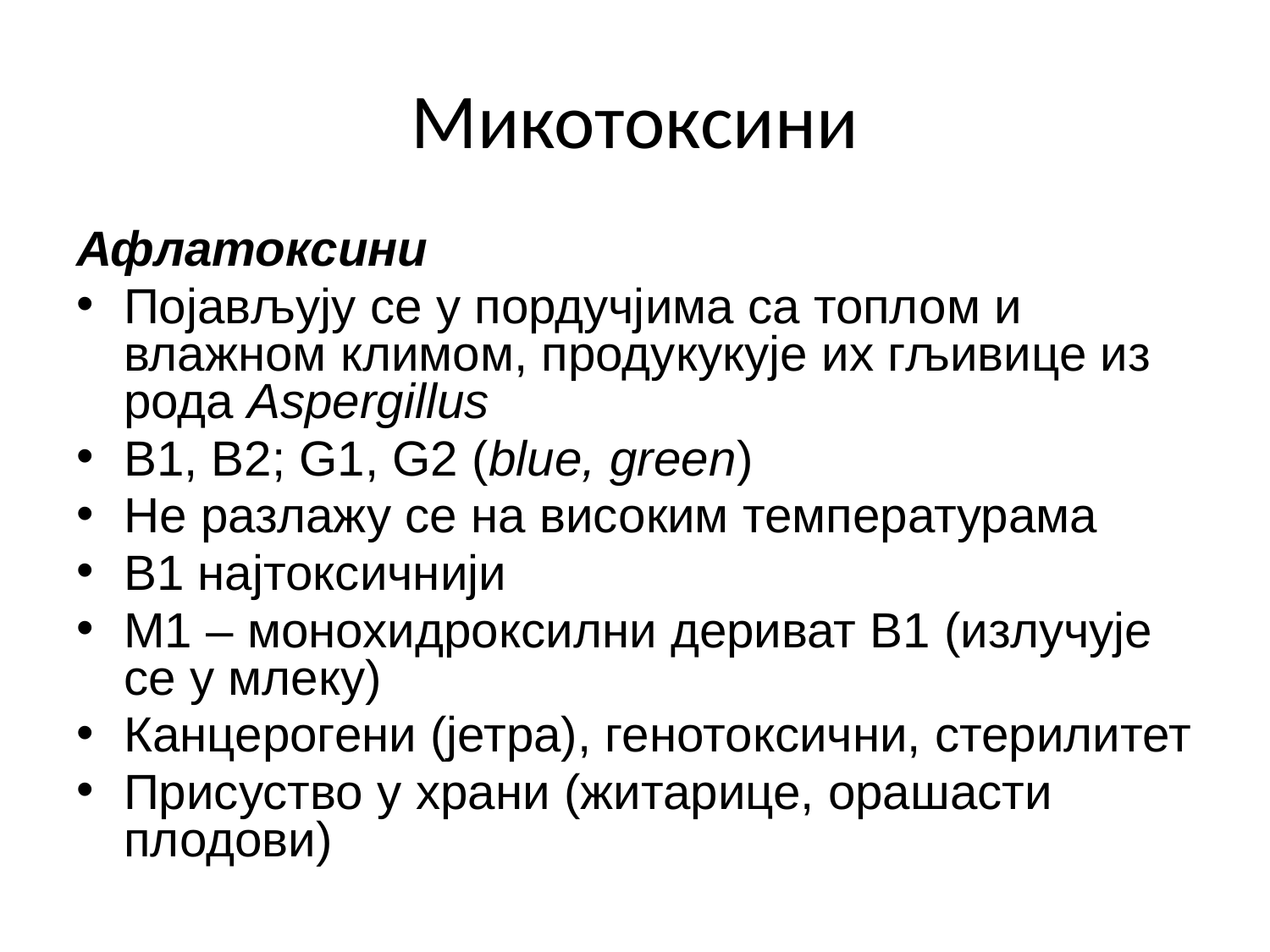

# Микотоксини
Афлатоксини
Појављују се у пордучјима са топлом и влажном климом, продукукује их гљивице из рода Aspergillus
В1, В2; G1, G2 (blue, green)
Не разлажу се на високим температурама
В1 најтоксичнији
М1 – монохидроксилни дериват В1 (излучује се у млеку)
Канцерогени (јетра), генотоксични, стерилитет
Присуство у храни (житарице, орашасти плодови)